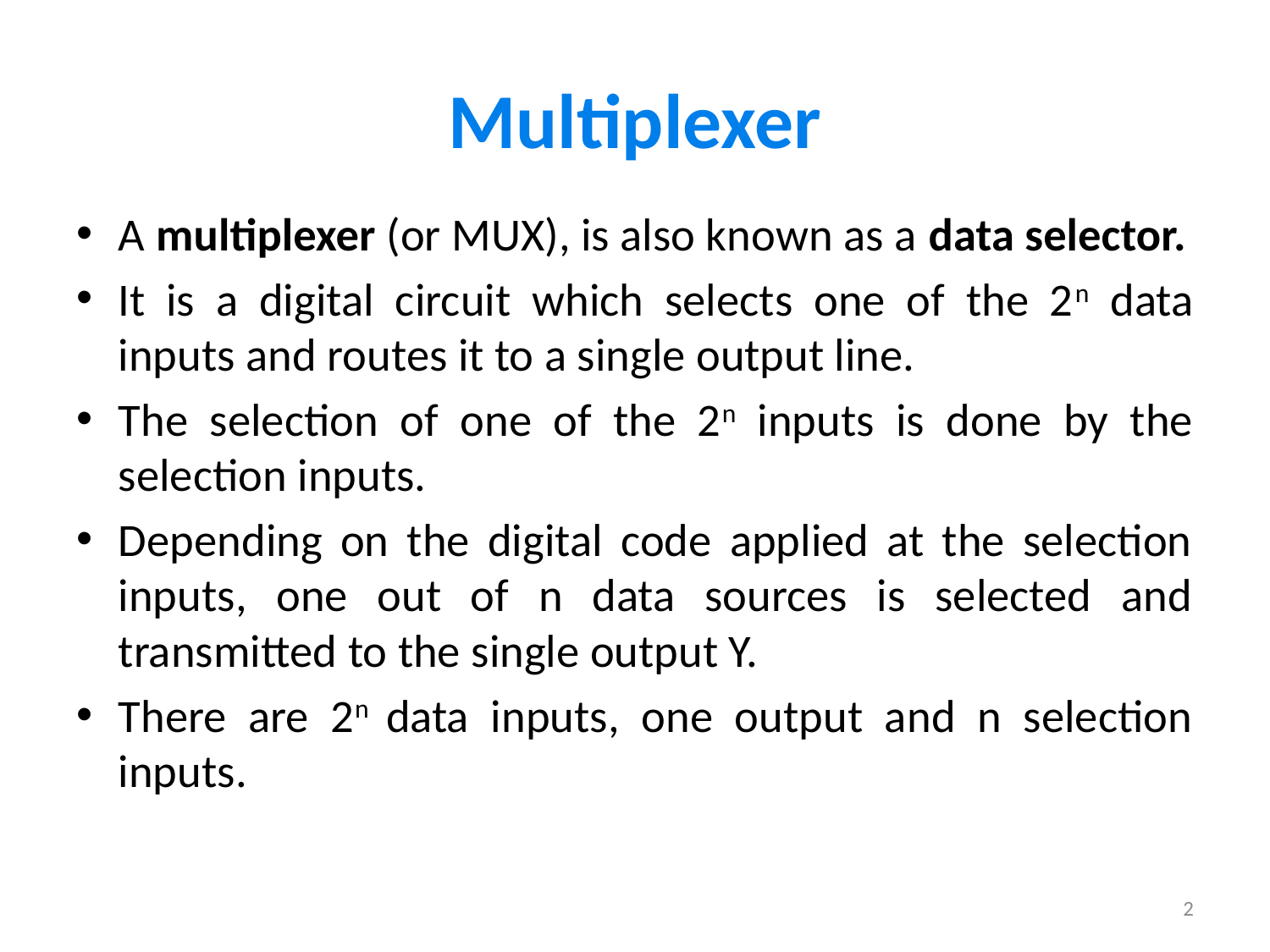

# Multiplexer
A multiplexer (or MUX), is also known as a data selector.
It is a digital circuit which selects one of the 2n data inputs and routes it to a single output line.
The selection of one of the 2n inputs is done by the selection inputs.
Depending on the digital code applied at the selection inputs, one out of n data sources is selected and transmitted to the single output Y.
There are 2n data inputs, one output and n selection inputs.

2